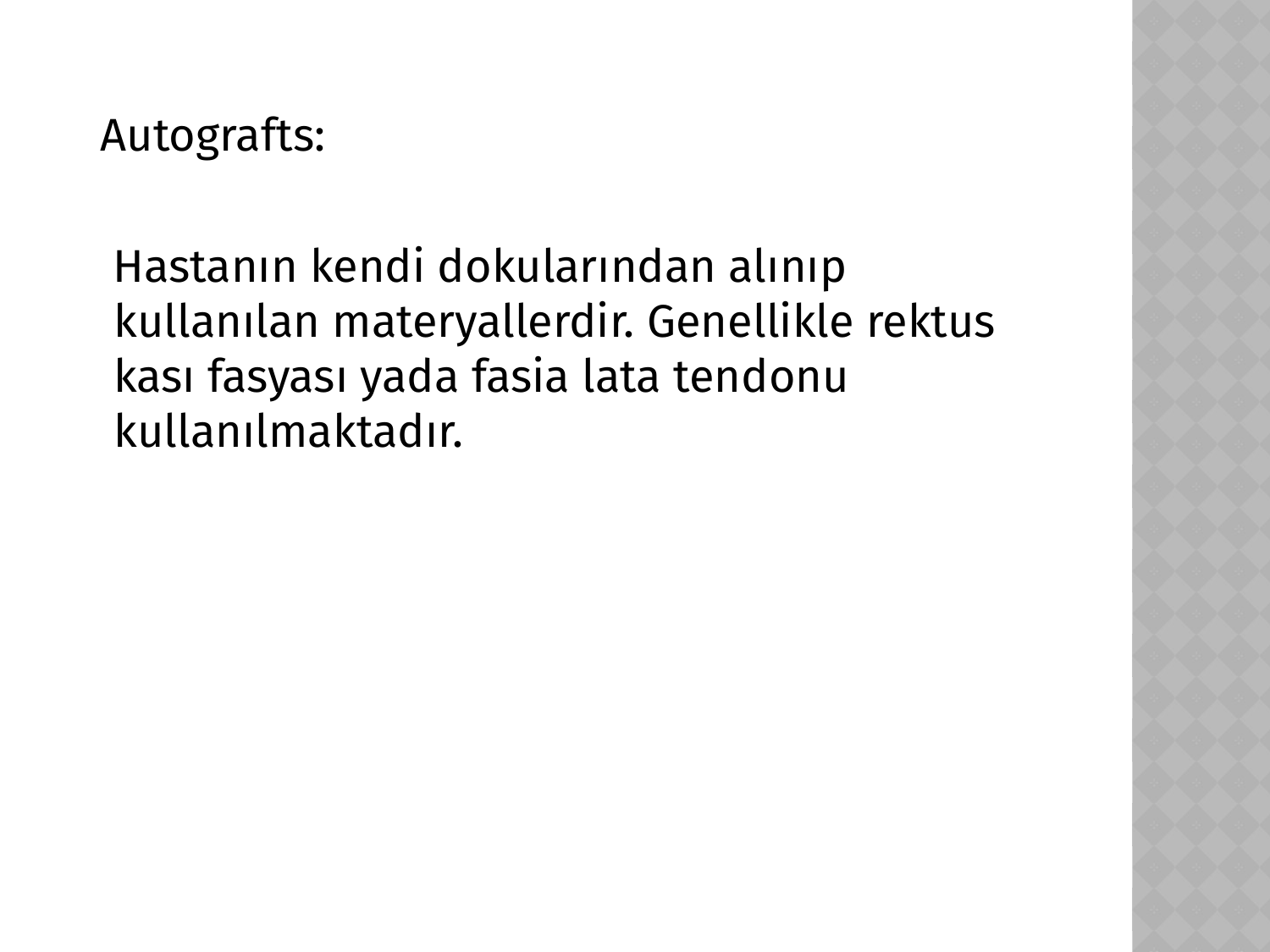

Autografts:

   Hastanın kendi dokularından alınıp kullanılan materyallerdir. Genellikle rektus kası fasyası yada fasia lata tendonu kullanılmaktadır.